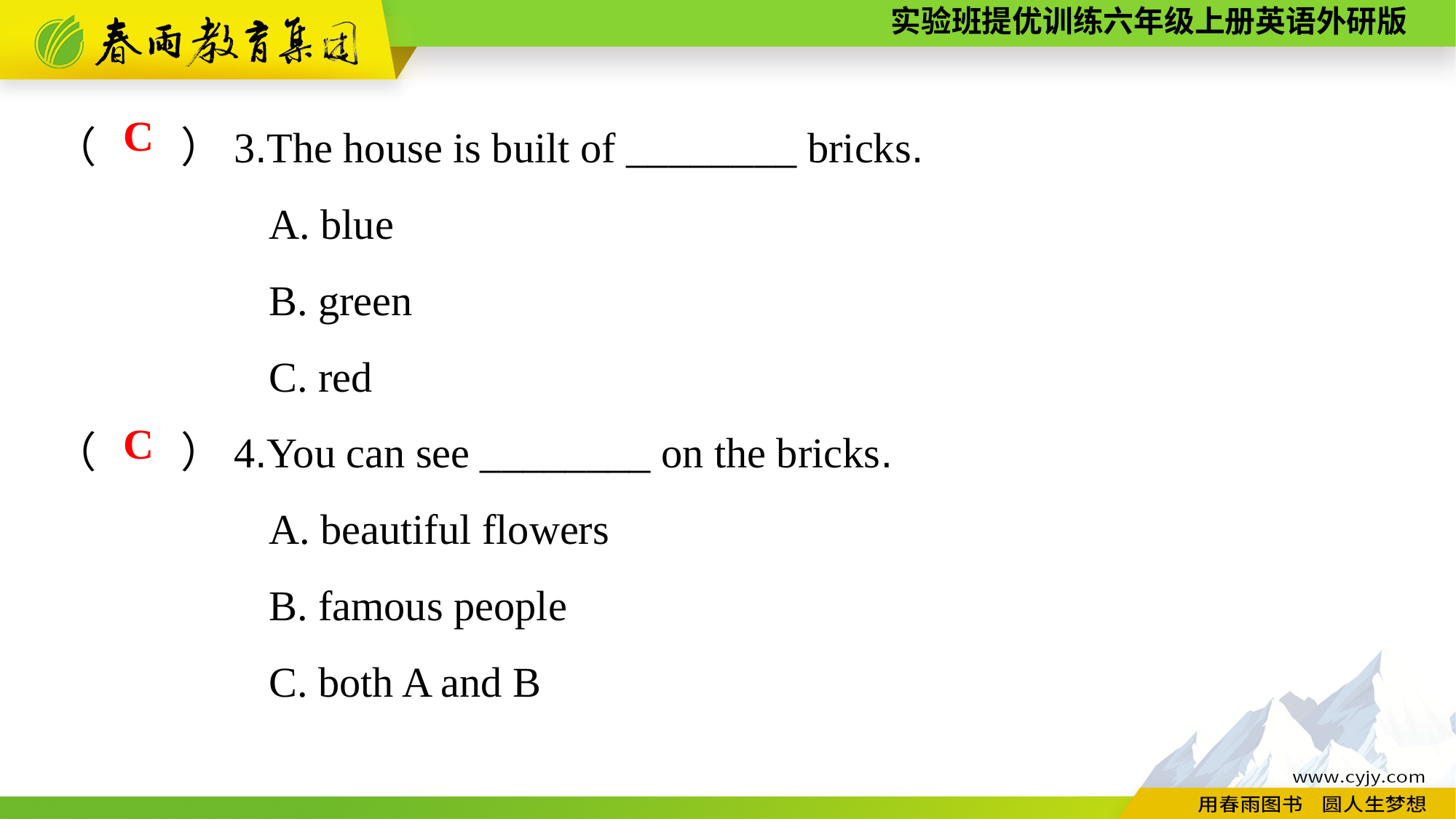

（　　）3.The house is built of ________ bricks.
A. blue
B. green
C. red
（　　）4.You can see ________ on the bricks.
A. beautiful flowers
B. famous people
C. both A and B
C
C